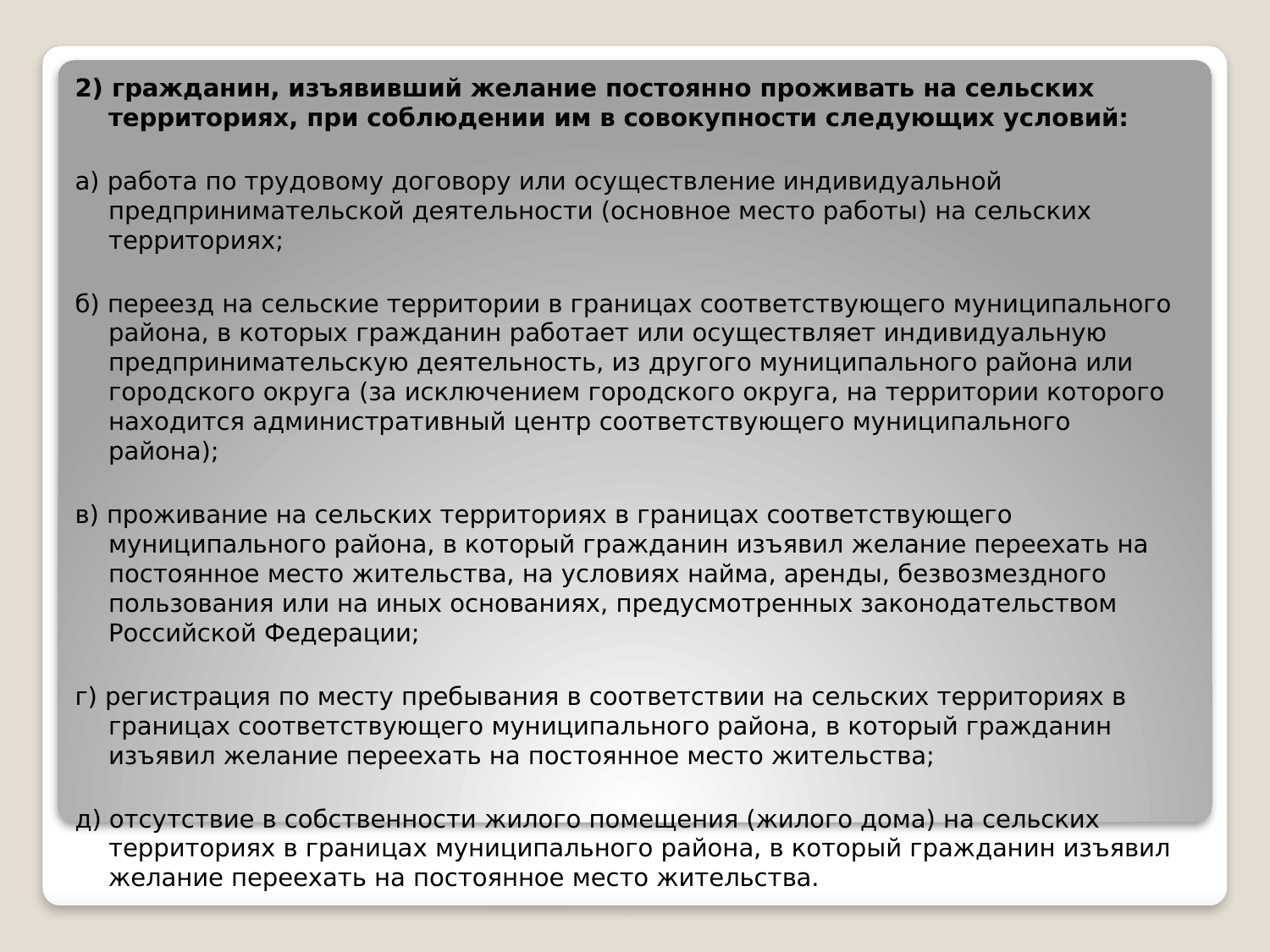

2) гражданин, изъявивший желание постоянно проживать на сельских территориях, при соблюдении им в совокупности следующих условий:

а) работа по трудовому договору или осуществление индивидуальной предпринимательской деятельности (основное место работы) на сельских территориях;

б) переезд на сельские территории в границах соответствующего муниципального района, в которых гражданин работает или осуществляет индивидуальную предпринимательскую деятельность, из другого муниципального района или городского округа (за исключением городского округа, на территории которого находится административный центр соответствующего муниципального района);

в) проживание на сельских территориях в границах соответствующего муниципального района, в который гражданин изъявил желание переехать на постоянное место жительства, на условиях найма, аренды, безвозмездного пользования или на иных основаниях, предусмотренных законодательством Российской Федерации;

г) регистрация по месту пребывания в соответствии на сельских территориях в границах соответствующего муниципального района, в который гражданин изъявил желание переехать на постоянное место жительства;

д) отсутствие в собственности жилого помещения (жилого дома) на сельских территориях в границах муниципального района, в который гражданин изъявил желание переехать на постоянное место жительства.